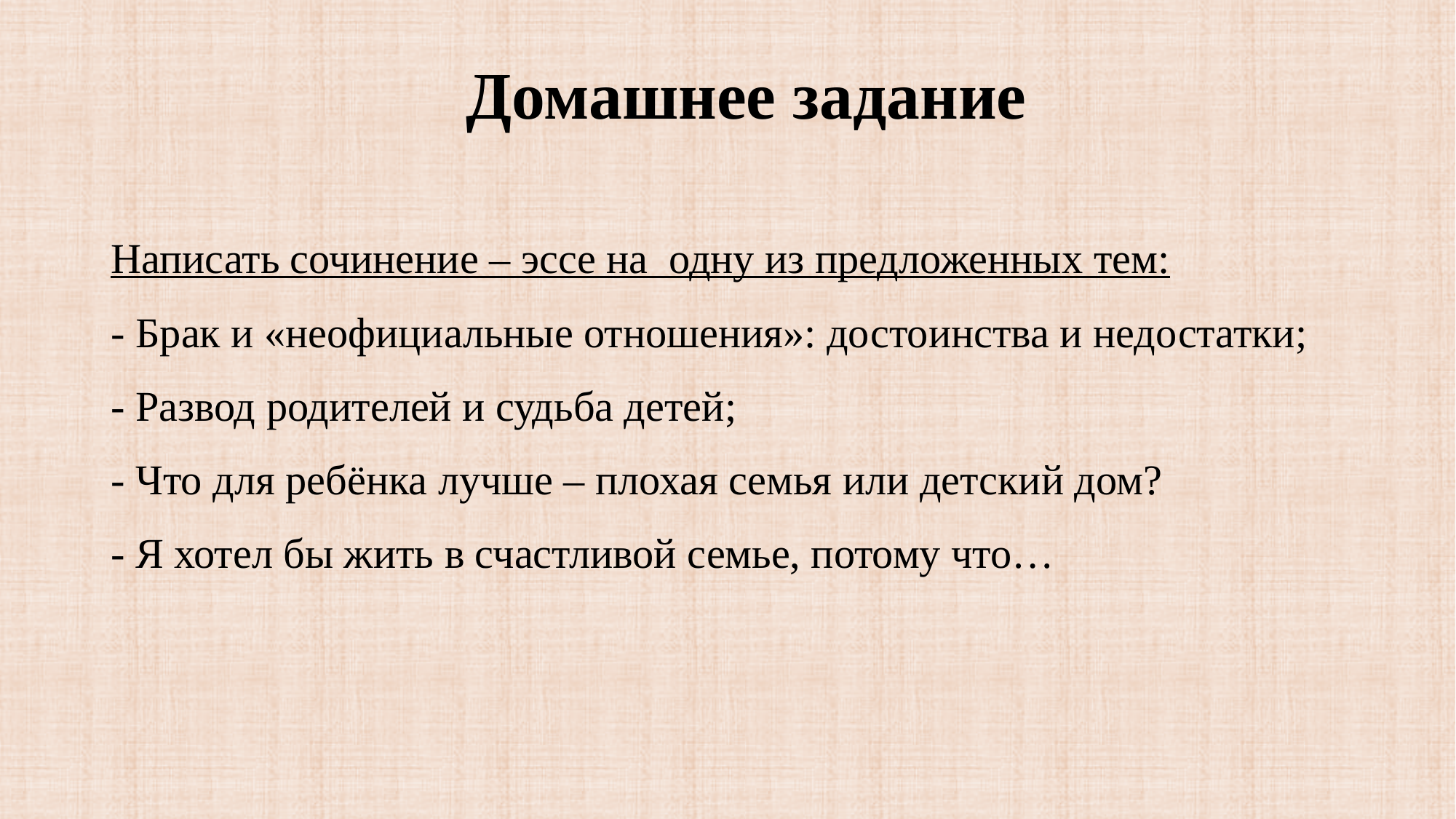

# Домашнее задание
Написать сочинение – эссе на  одну из предложенных тем:
- Брак и «неофициальные отношения»: достоинства и недостатки;
- Развод родителей и судьба детей;
- Что для ребёнка лучше – плохая семья или детский дом?
- Я хотел бы жить в счастливой семье, потому что…